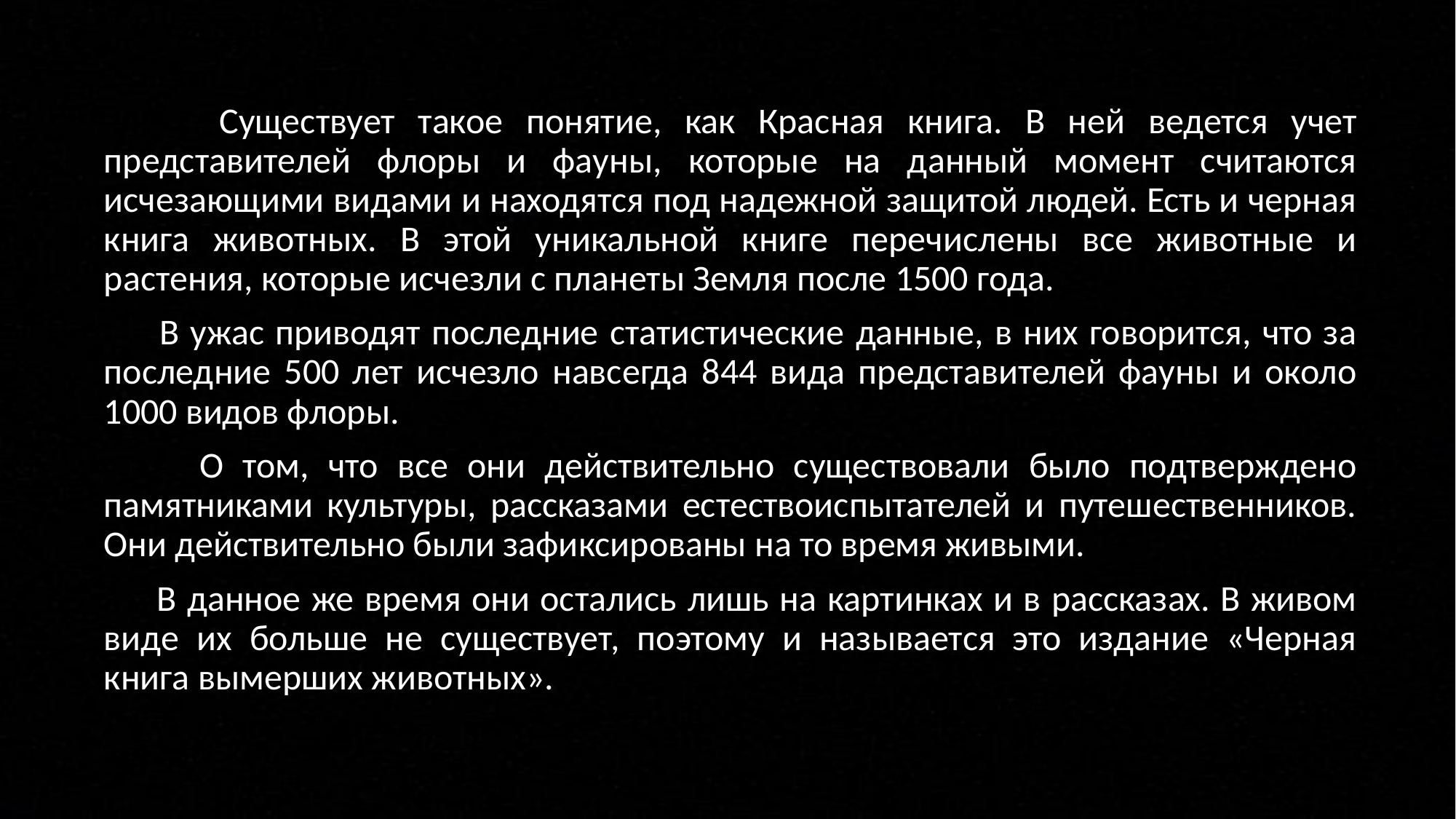

Существует такое понятие, как Красная книга. В ней ведется учет представителей флоры и фауны, которые на данный момент считаются исчезающими видами и находятся под надежной защитой людей. Есть и черная книга животных. В этой уникальной книге перечислены все животные и растения, которые исчезли с планеты Земля после 1500 года.
     В ужас приводят последние статистические данные, в них говорится, что за последние 500 лет исчезло навсегда 844 вида представителей фауны и около 1000 видов флоры.
     О том, что все они действительно существовали было подтверждено памятниками культуры, рассказами естествоиспытателей и путешественников. Они действительно были зафиксированы на то время живыми.
     В данное же время они остались лишь на картинках и в рассказах. В живом виде их больше не существует, поэтому и называется это издание «Черная книга вымерших животных».